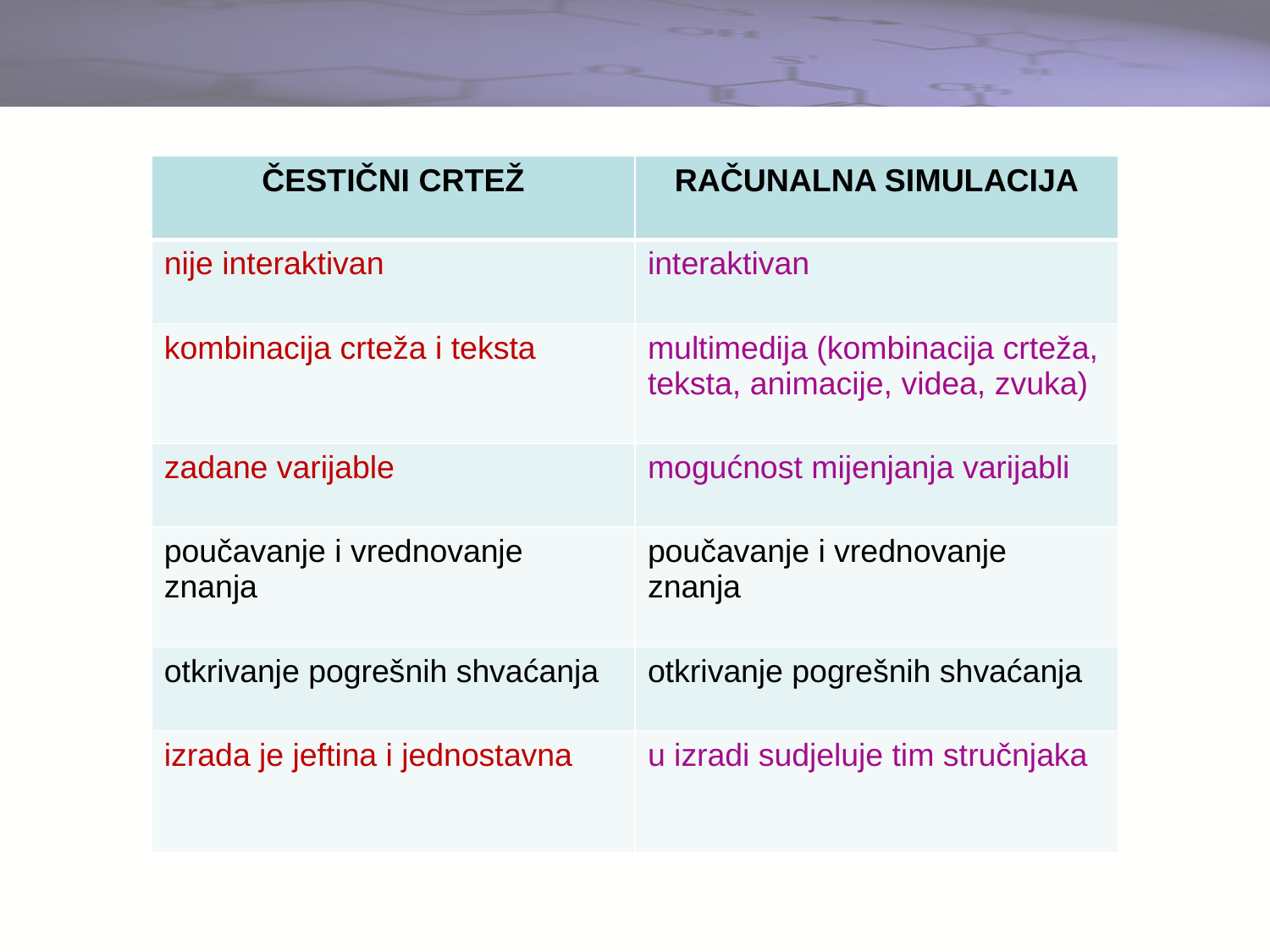

| ČESTIČNI CRTEŽ | RAČUNALNA SIMULACIJA |
| --- | --- |
| nije interaktivan | interaktivan |
| kombinacija crteža i teksta | multimedija (kombinacija crteža, teksta, animacije, videa, zvuka) |
| zadane varijable | mogućnost mijenjanja varijabli |
| poučavanje i vrednovanje znanja | poučavanje i vrednovanje znanja |
| otkrivanje pogrešnih shvaćanja | otkrivanje pogrešnih shvaćanja |
| izrada je jeftina i jednostavna | u izradi sudjeluje tim stručnjaka |